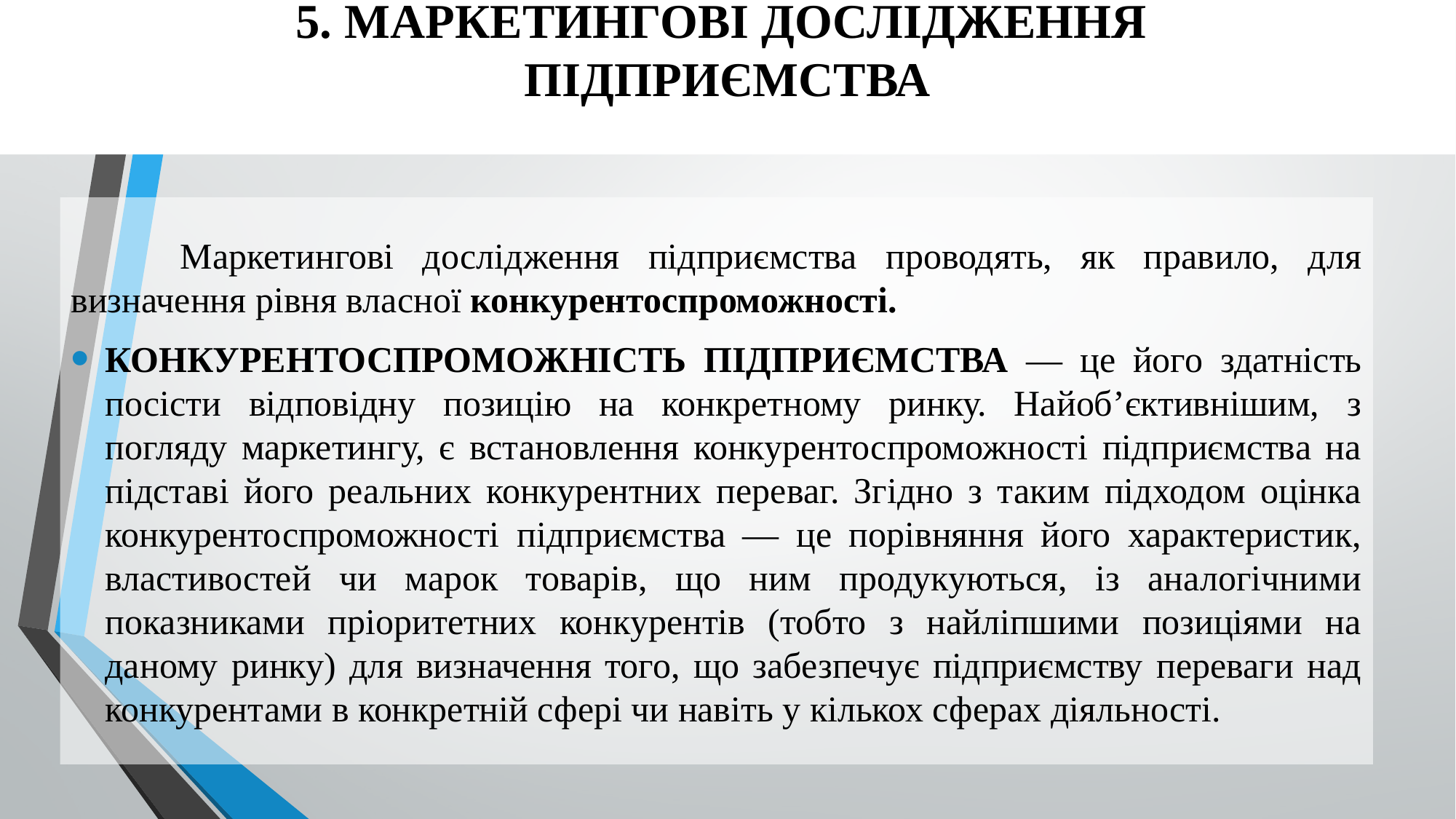

# 5. Маркетингові дослідження підприємства
	Маркетингові дослідження підприємства проводять, як правило, для визначення рівня власної конкурентоспроможності.
КОНКУРЕНТОСПРОМОЖНІСТЬ ПІДПРИЄМСТВА — це його здатність посісти відповідну позицію на конкретному ринку. Найоб’єктивнішим, з погляду маркетингу, є встановлення конкурентоспроможності підприємства на підставі його реальних конкурентних переваг. Згідно з таким підходом оцінка конкурентоспроможності підприємства — це порівняння його характеристик, властивостей чи марок товарів, що ним продукуються, із аналогічними показниками пріоритетних конкурентів (тобто з найліпшими позиціями на даному ринку) для визначення того, що забезпечує підприємству переваги над конкурентами в конкретній сфері чи навіть у кількох сферах діяльності.